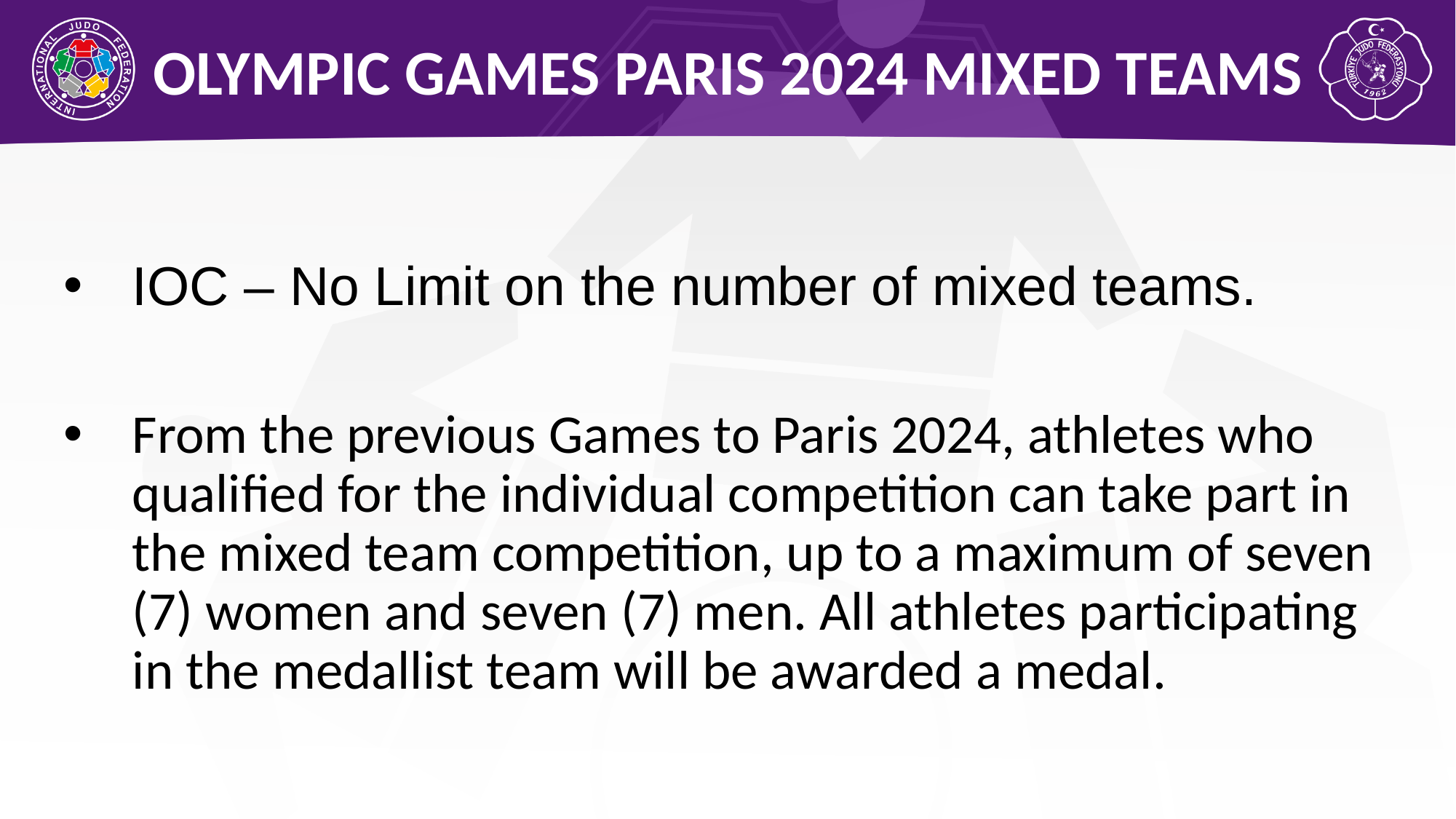

OLYMPIC GAMES PARIS 2024 MIXED TEAMS
IOC – No Limit on the number of mixed teams.

From the previous Games to Paris 2024, athletes who qualified for the individual competition can take part in the mixed team competition, up to a maximum of seven (7) women and seven (7) men. All athletes participating in the medallist team will be awarded a medal.